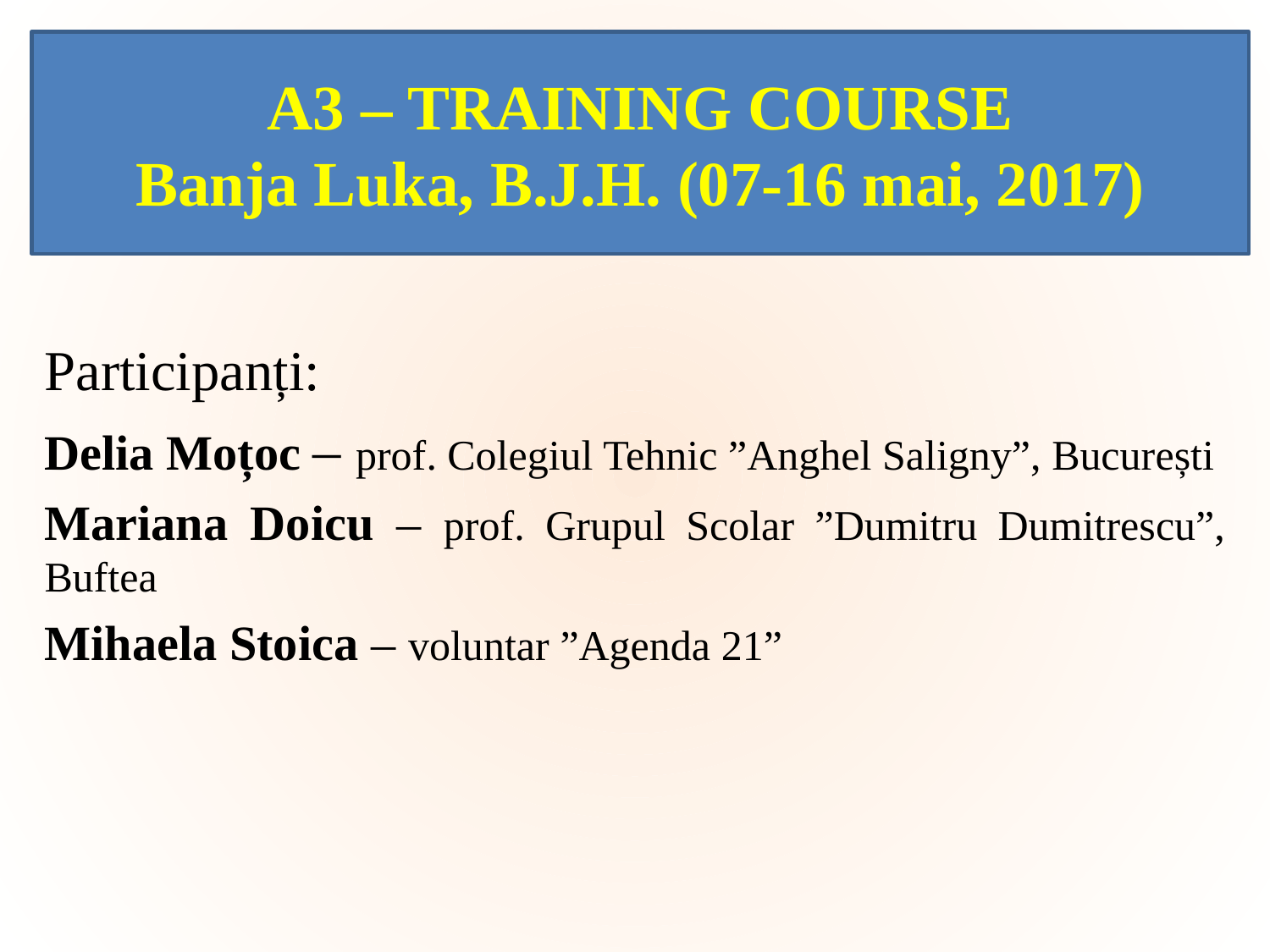

A3 – TRAINING COURSE
Banja Luka, B.J.H. (07-16 mai, 2017)
Participanți:
Delia Moțoc – prof. Colegiul Tehnic ”Anghel Saligny”, București
Mariana Doicu – prof. Grupul Scolar ”Dumitru Dumitrescu”, Buftea
Mihaela Stoica – voluntar ”Agenda 21”